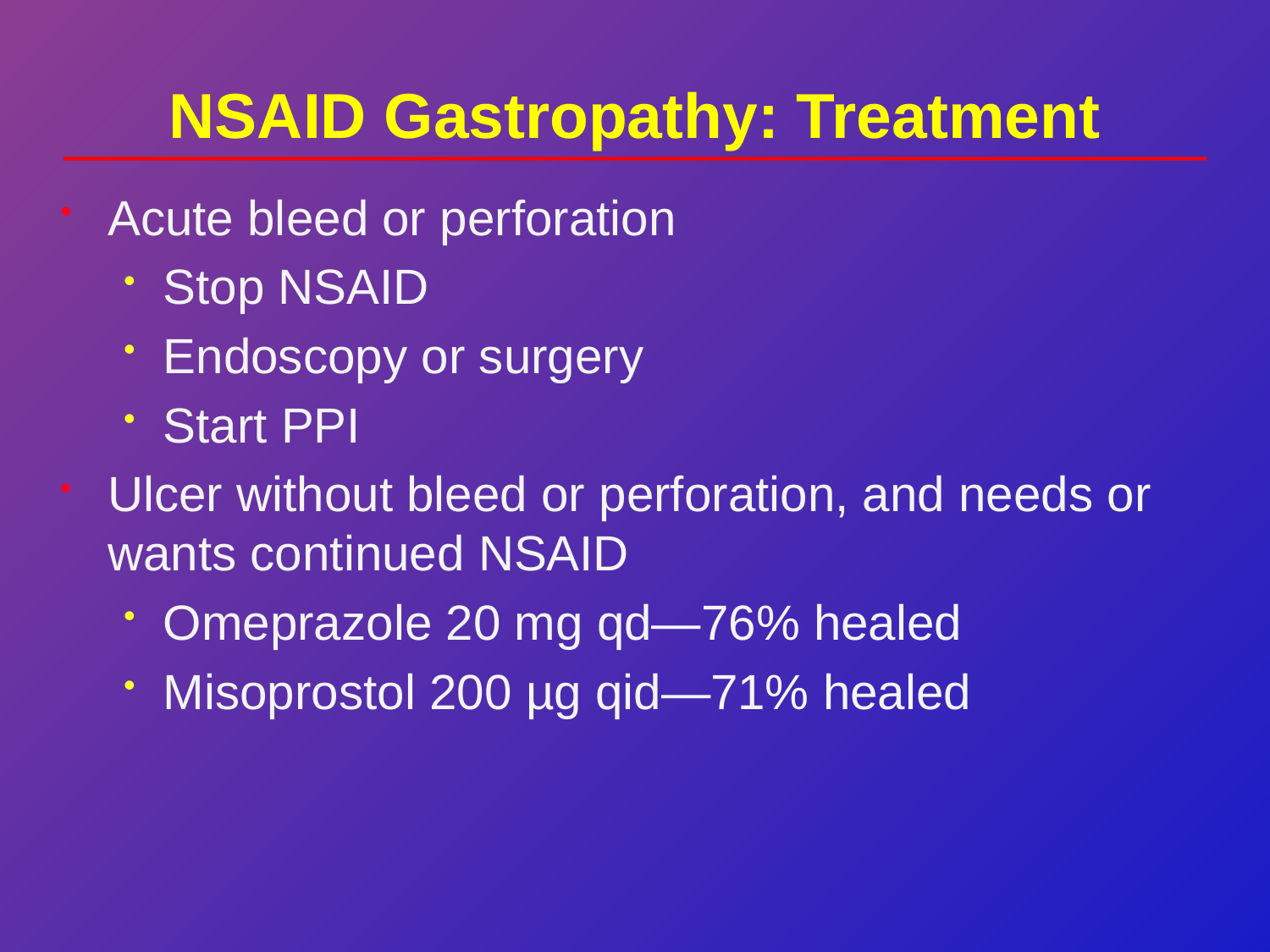

# NSAID Gastropathy: Treatment
Acute bleed or perforation
Stop NSAID
Endoscopy or surgery
Start PPI
Ulcer without bleed or perforation, and needs or wants continued NSAID
Omeprazole 20 mg qd—76% healed
Misoprostol 200 µg qid—71% healed